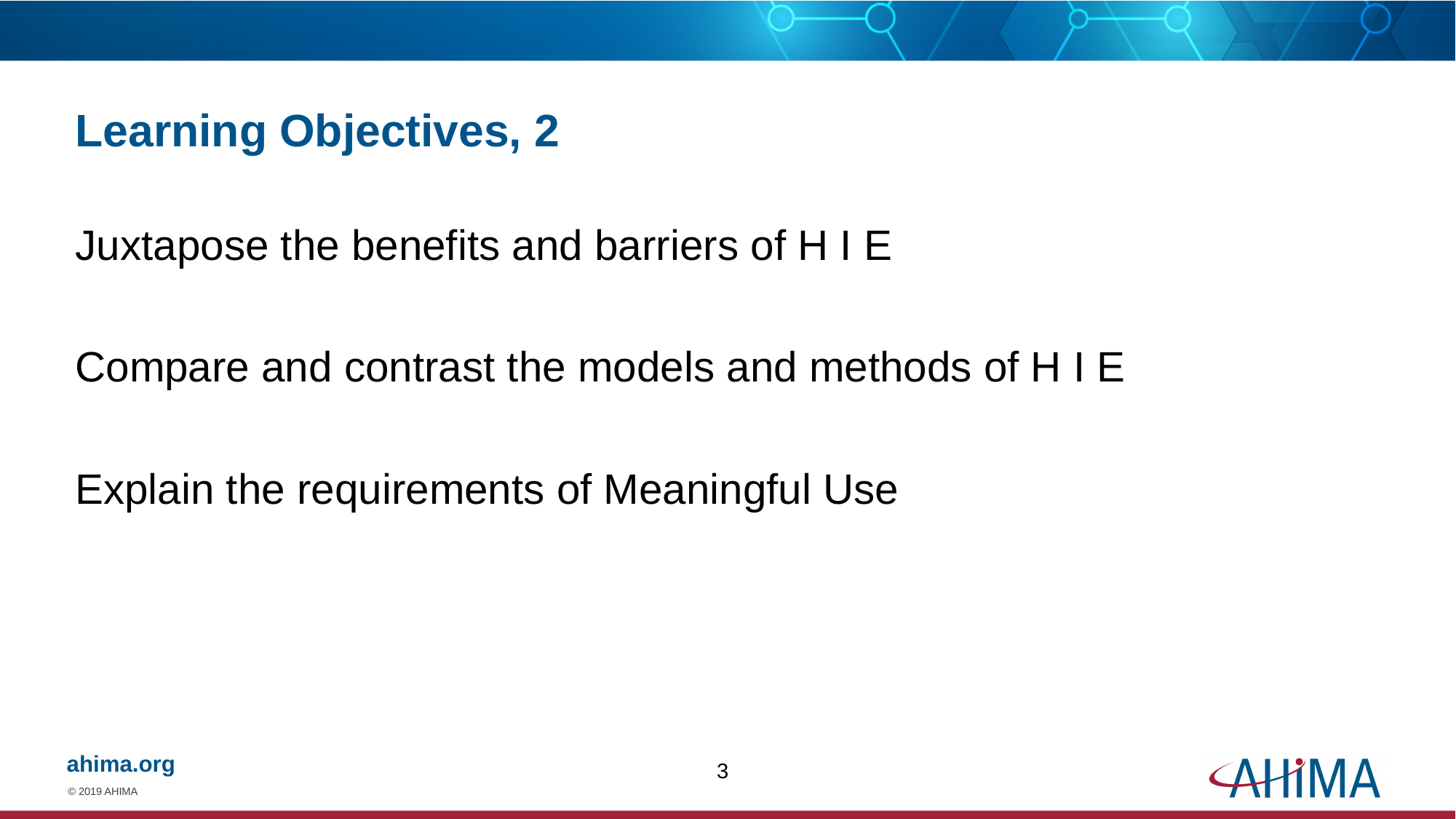

# Learning Objectives, 2
Juxtapose the benefits and barriers of H I E

Compare and contrast the models and methods of H I E

Explain the requirements of Meaningful Use